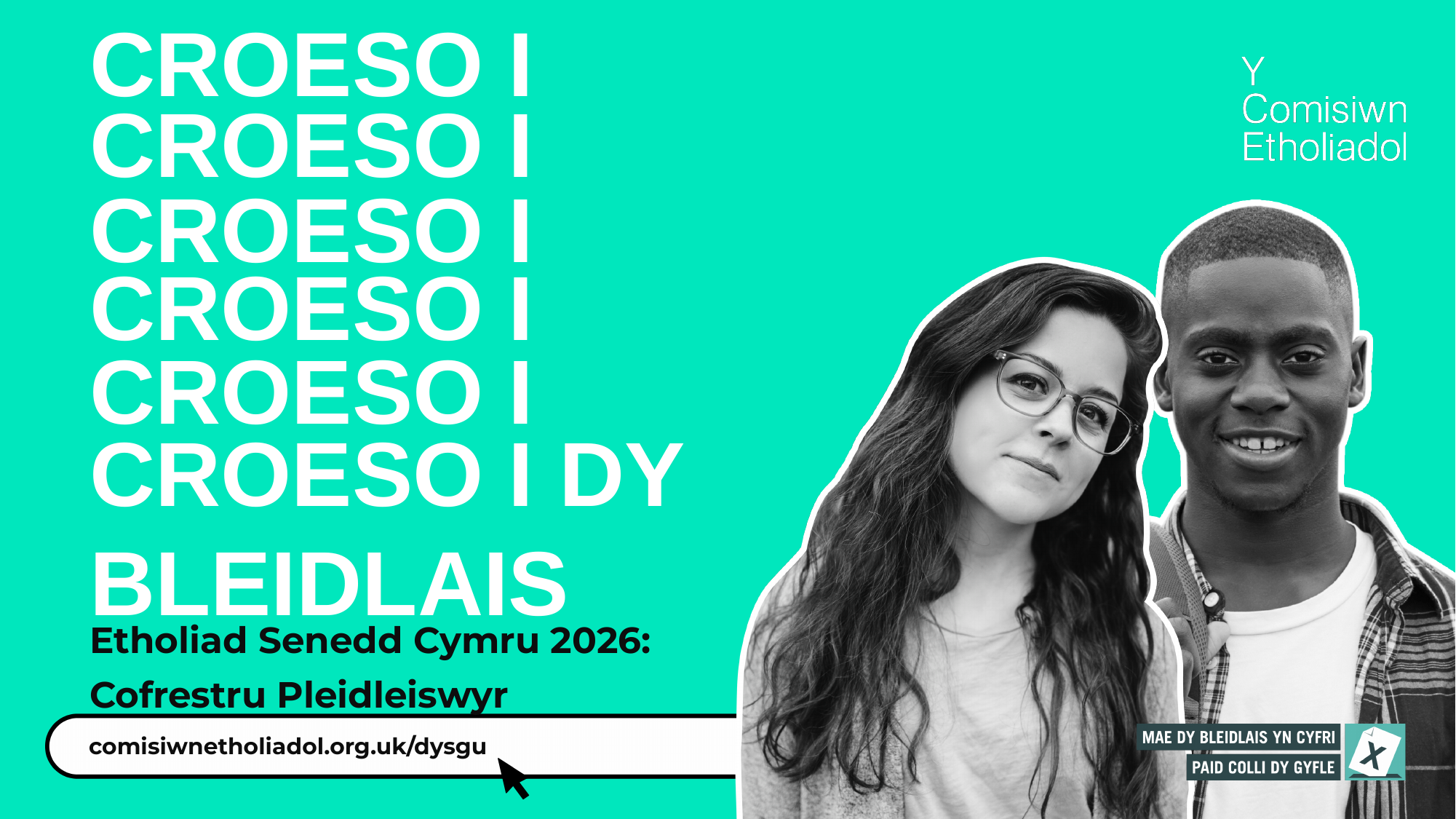

CROESO I

CROESO I

CROESO I

CROESO I

CROESO I
CROESO I DY BLEIDLAIS
Etholiad Senedd Cymru 2026:
Cofrestru Pleidleiswyr